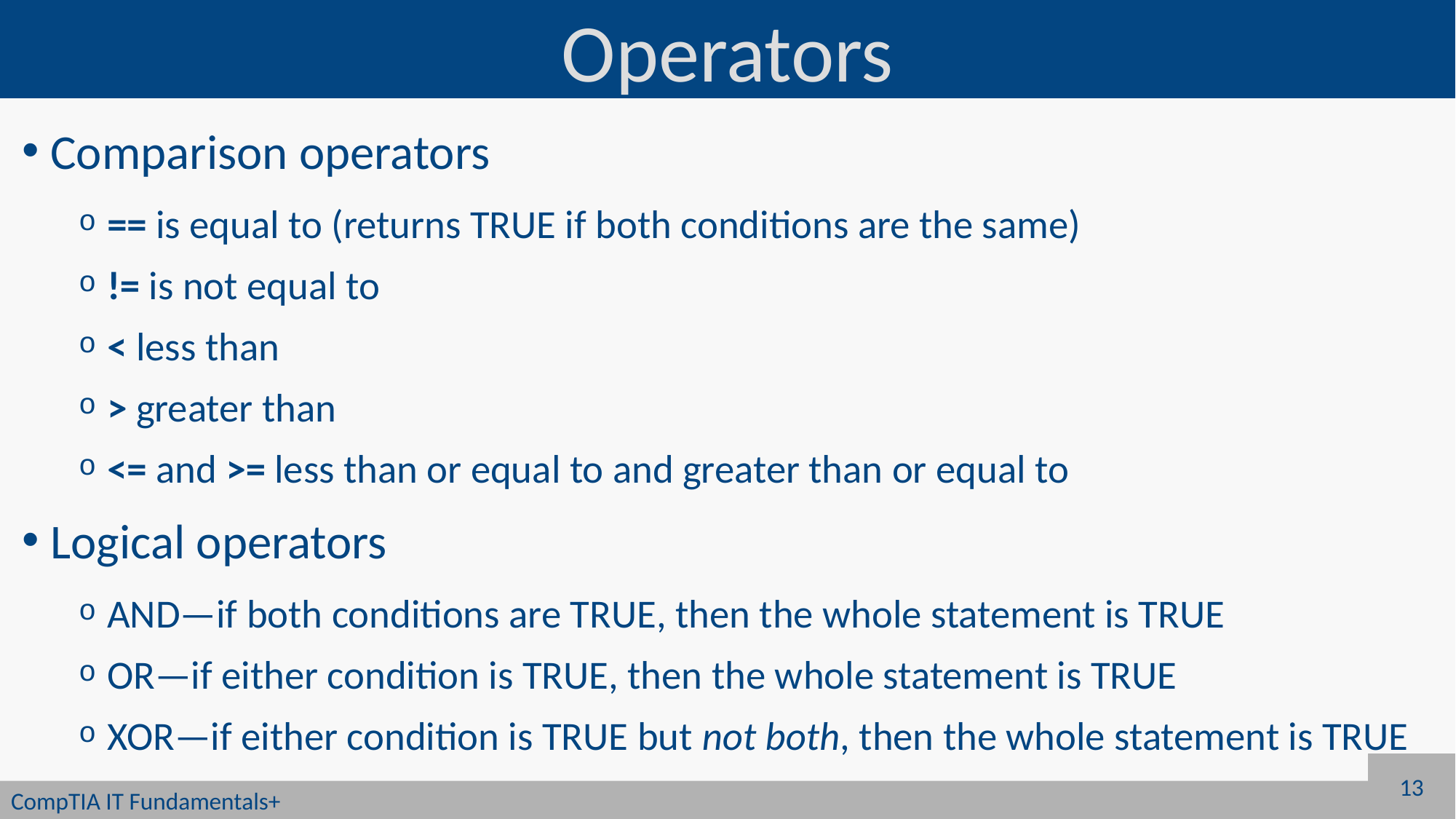

# Operators
Comparison operators
== is equal to (returns TRUE if both conditions are the same)
!= is not equal to
< less than
> greater than
<= and >= less than or equal to and greater than or equal to
Logical operators
AND—if both conditions are TRUE, then the whole statement is TRUE
OR—if either condition is TRUE, then the whole statement is TRUE
XOR—if either condition is TRUE but not both, then the whole statement is TRUE

13
CompTIA IT Fundamentals+